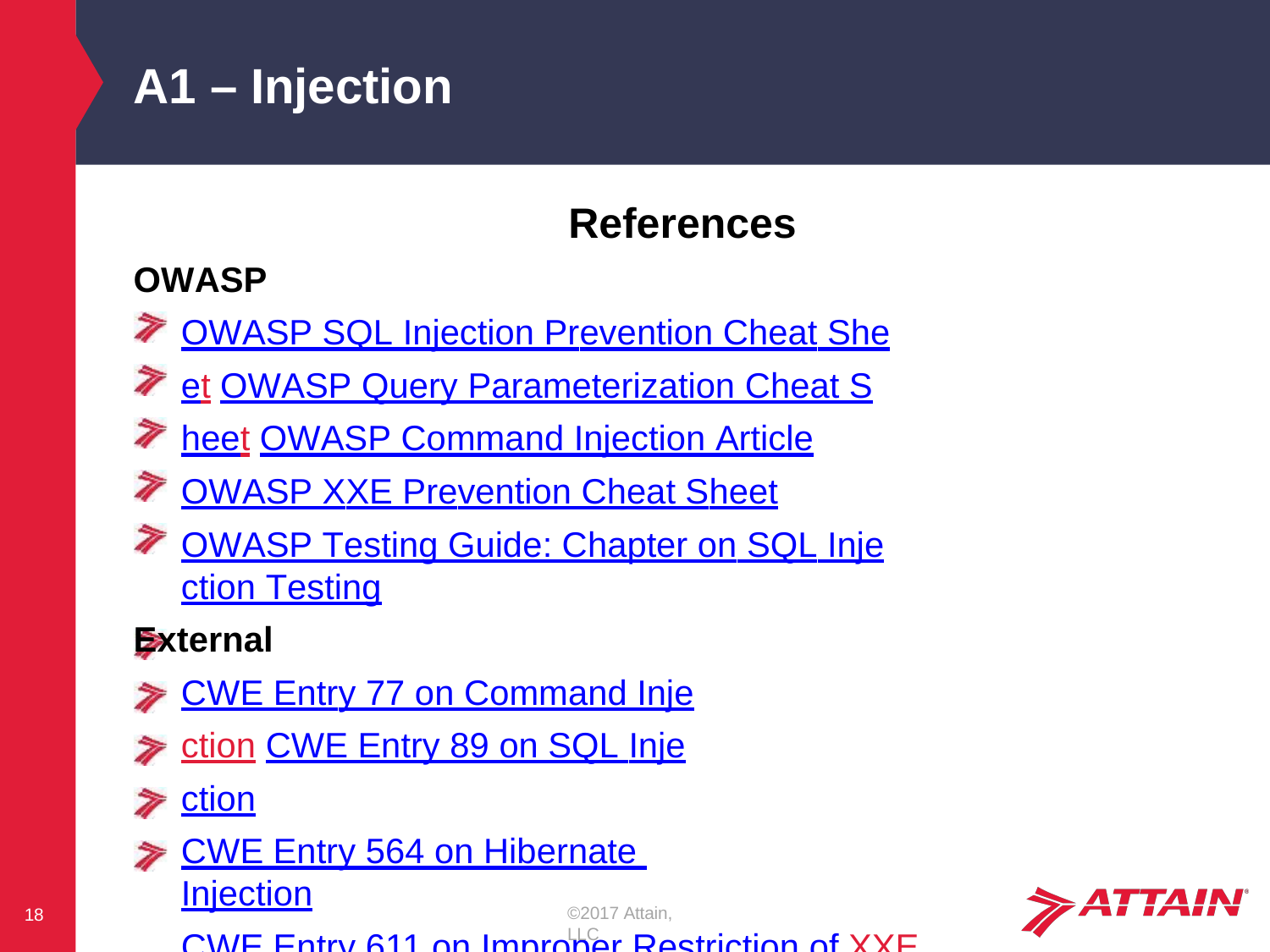

# A1 – Injection
References

OWASP
OWASP SQL Injection Prevention Cheat Sheet OWASP Query Parameterization Cheat Sheet OWASP Command Injection Article

OWASP XXE Prevention Cheat Sheet

OWASP Testing Guide: Chapter on SQL Injection Testing

External
CWE Entry 77 on Command Injection CWE Entry 89 on SQL Injection

CWE Entry 564 on Hibernate Injection
CWE Entry 611 on Improper Restriction of XXE CWE Entry 917 on Expression Language Injection

©2017 Attain, LLC
18